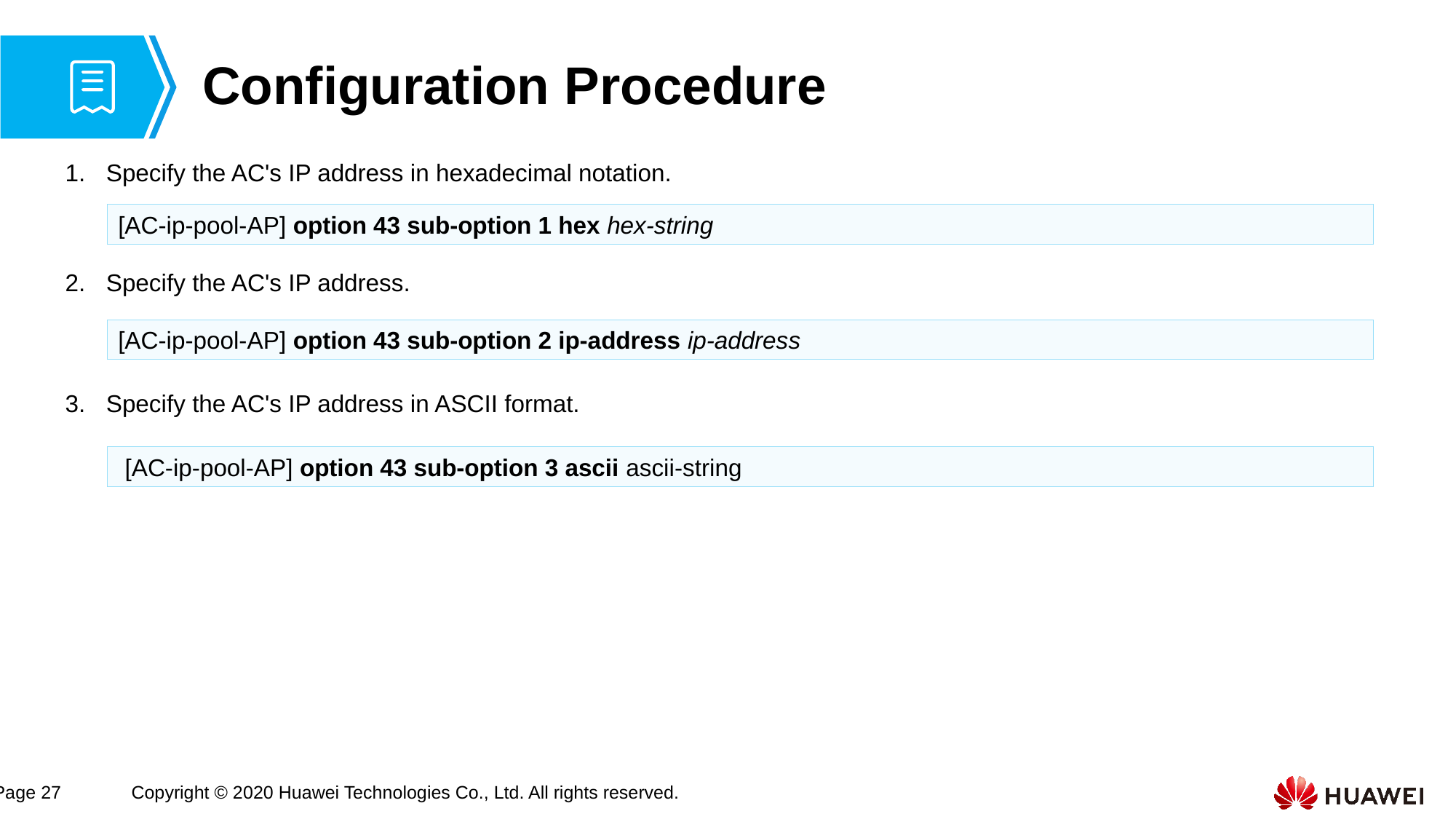

# Configuration Procedure
Specify the AC's IP address in hexadecimal notation.
[AC-ip-pool-AP] option 43 sub-option 1 hex hex-string
Specify the AC's IP address.
[AC-ip-pool-AP] option 43 sub-option 2 ip-address ip-address
Specify the AC's IP address in ASCII format.
 [AC-ip-pool-AP] option 43 sub-option 3 ascii ascii-string